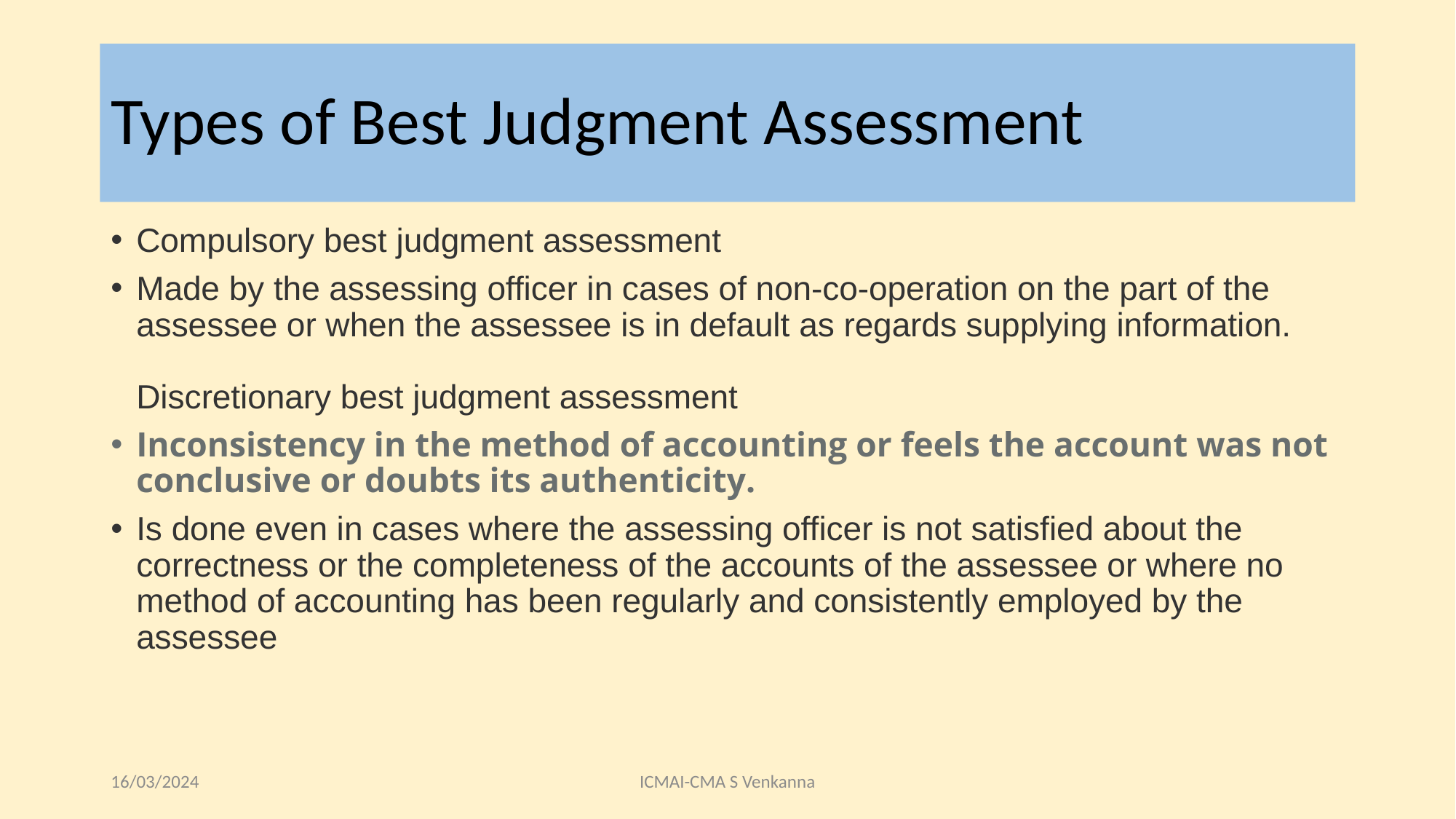

# Types of Best Judgment Assessment
Compulsory best judgment assessment
Made by the assessing officer in cases of non-co-operation on the part of the assessee or when the assessee is in default as regards supplying information.
Discretionary best judgment assessment
Inconsistency in the method of accounting or feels the account was not conclusive or doubts its authenticity.
Is done even in cases where the assessing officer is not satisfied about the correctness or the completeness of the accounts of the assessee or where no method of accounting has been regularly and consistently employed by the assessee
16/03/2024
ICMAI-CMA S Venkanna